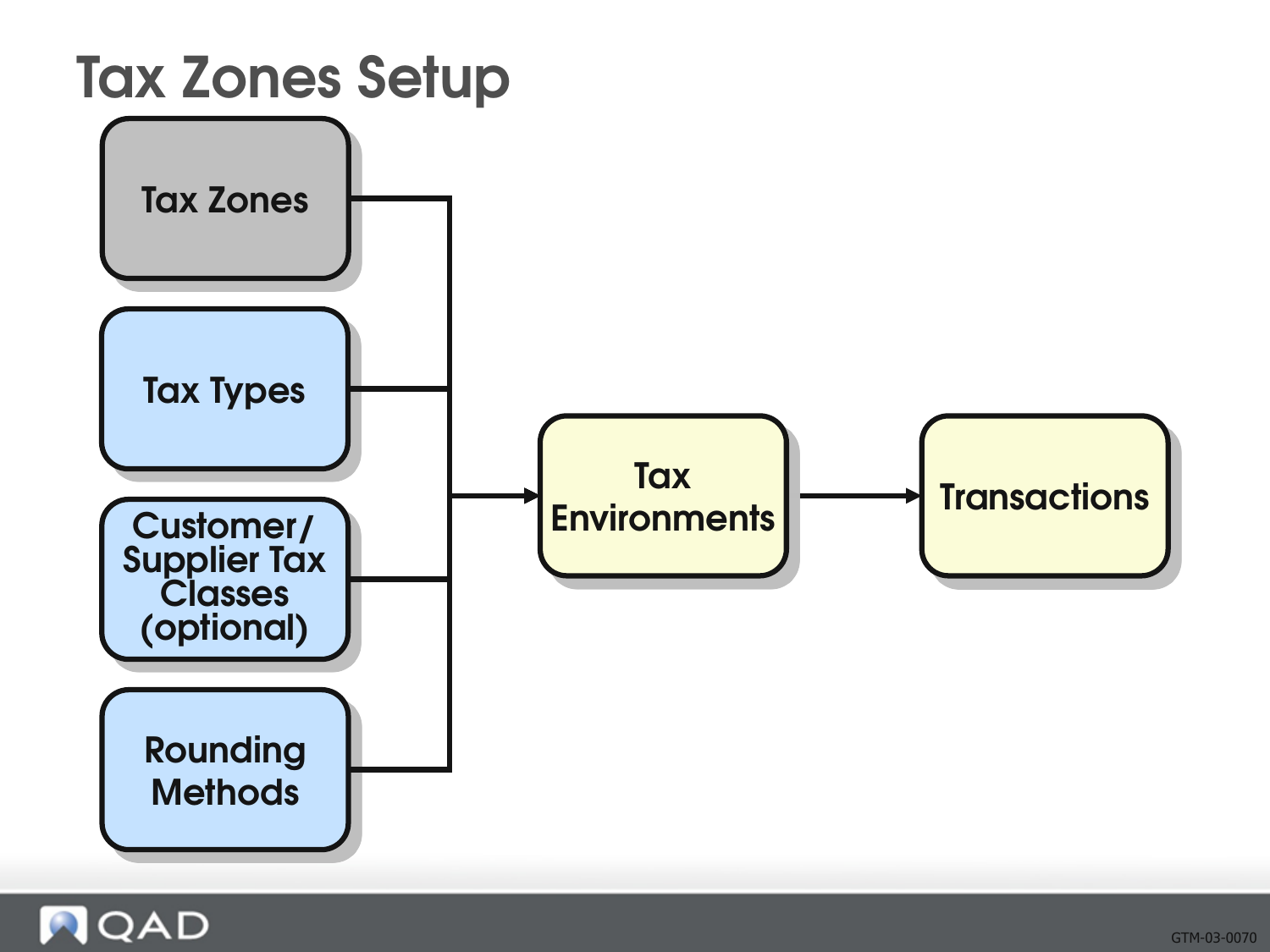

# Tax Zones Setup
Tax Zones
Tax Types
Tax
Environments
Transactions
Customer/ Supplier Tax Classes (optional)
Rounding
Methods
GTM-03-0070